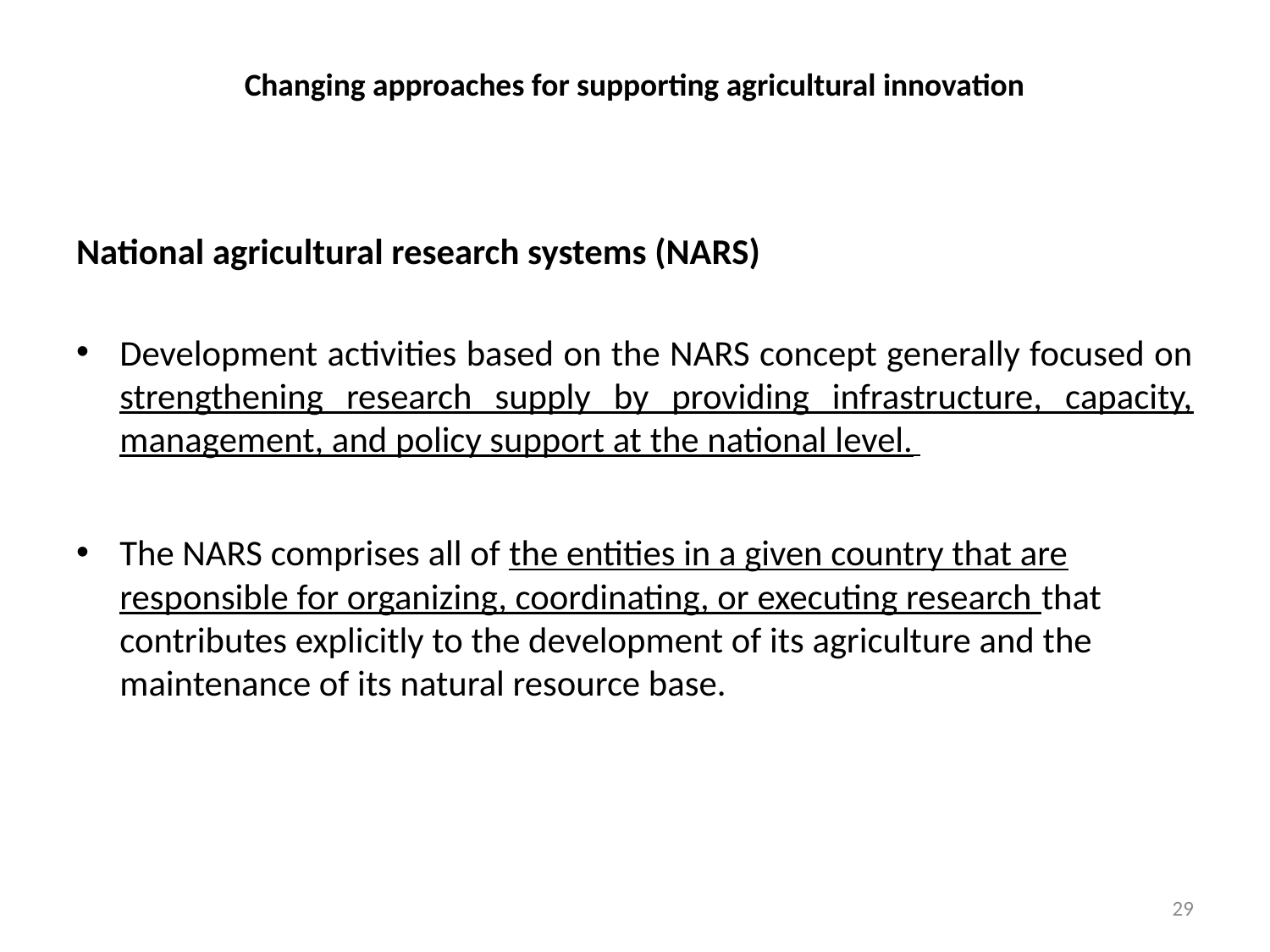

# Changing approaches for supporting agricultural innovation
National agricultural research systems (NARS)

Development activities based on the NARS concept generally focused on strengthening research supply by providing infrastructure, capacity, management, and policy support at the national level.

The NARS comprises all of the entities in a given country that are responsible for organizing, coordinating, or executing research that contributes explicitly to the development of its agriculture and the maintenance of its natural resource base.

29